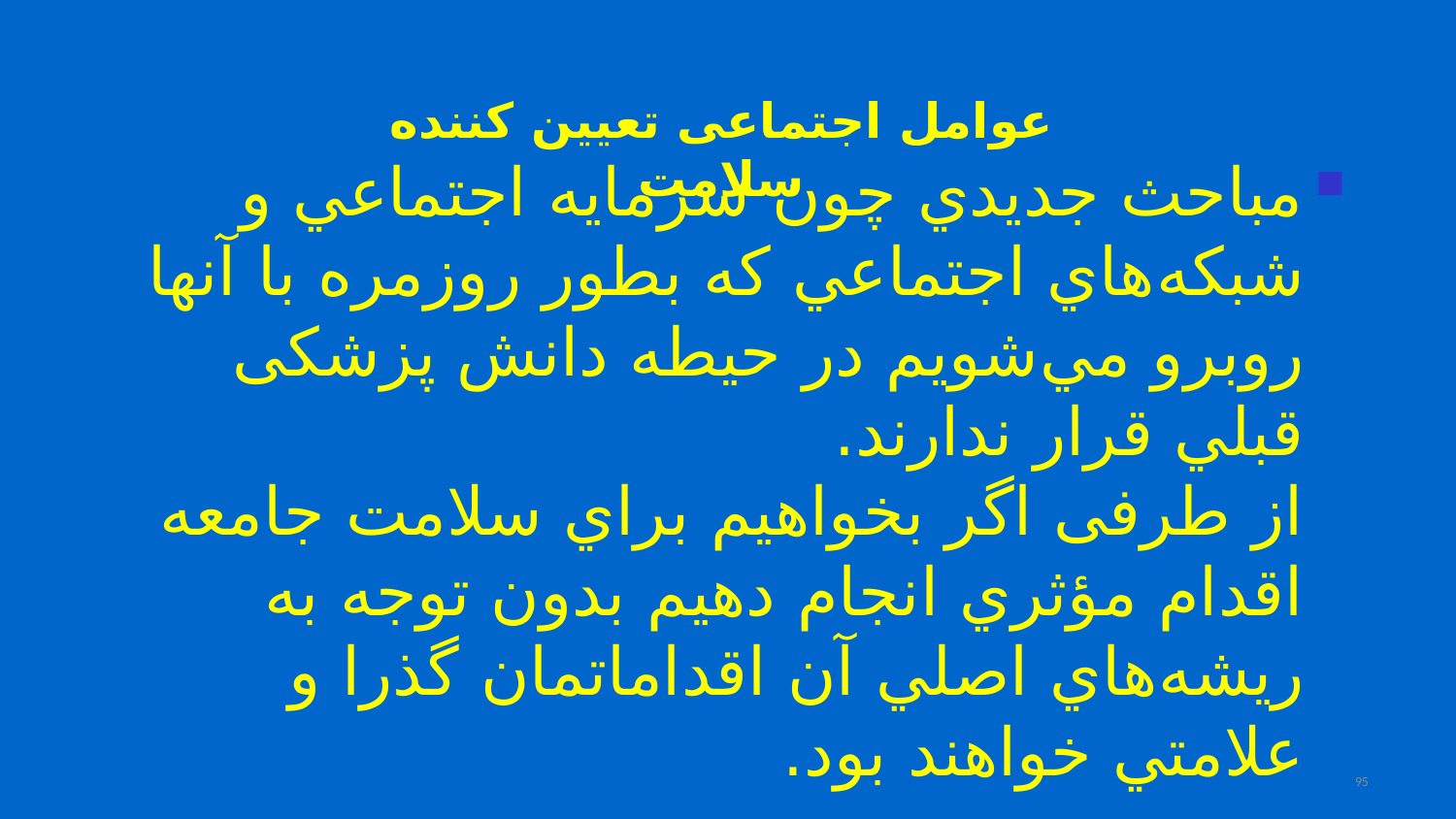

عوامل اجتماعی تعیین کننده سلامت
# مباحث جديدي چون سرمايه اجتماعي و شبکه‌هاي اجتماعي که بطور روزمره با آنها روبرو مي‌شويم در حيطه دانش پزشکی قبلي قرار ندارند. از طرفی اگر بخواهيم براي سلامت جامعه اقدام مؤثري انجام دهيم بدون توجه به ريشه‌هاي اصلي آن اقداماتمان گذرا و علامتي خواهند بود.
95